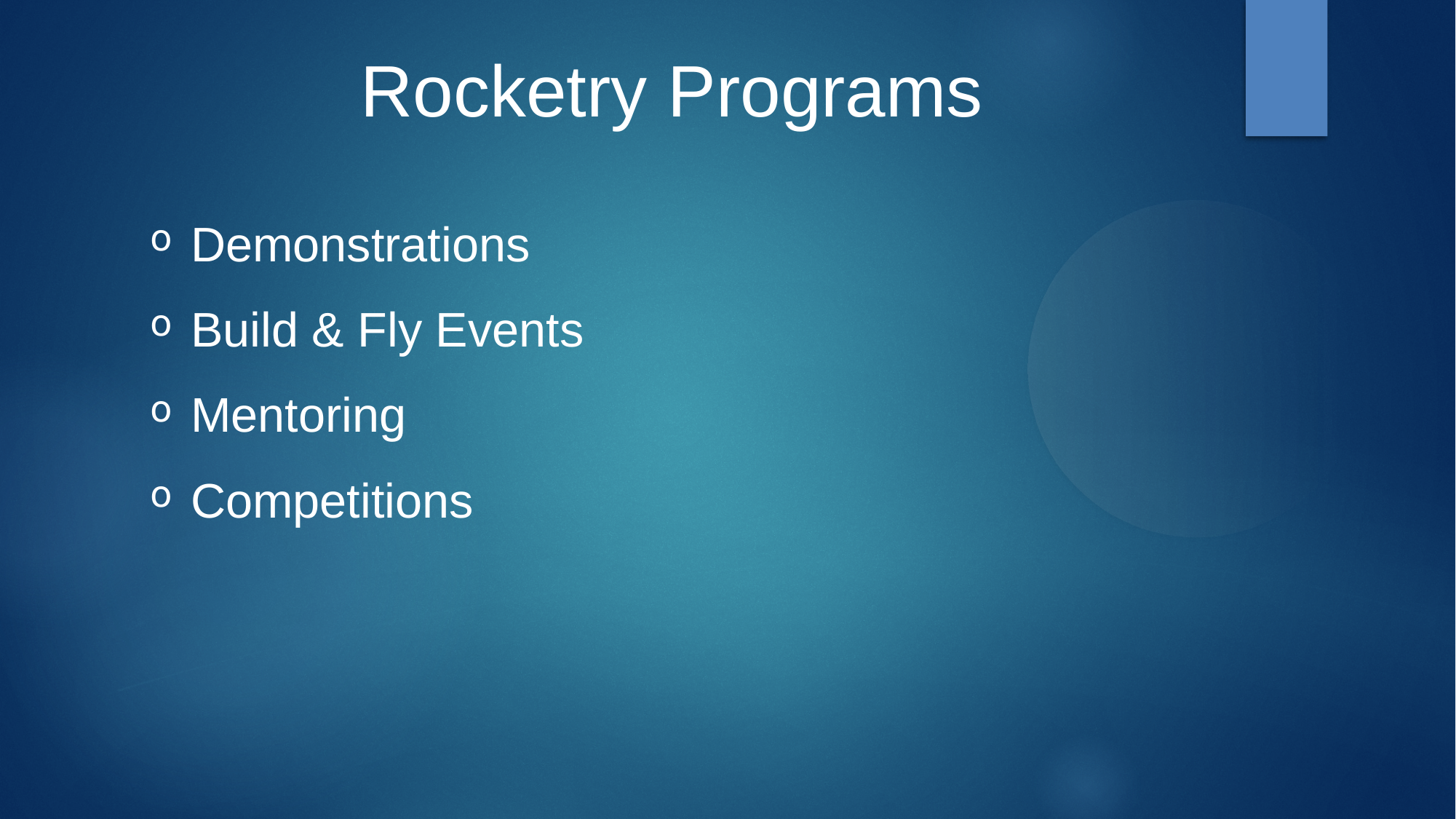

Rocketry Programs
Demonstrations
Build & Fly Events
Mentoring
Competitions